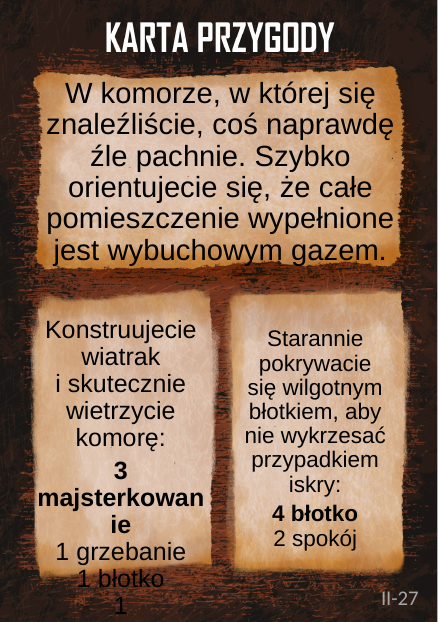

# W komorze, w której się znaleźliście, coś naprawdę źle pachnie. Szybko orientujecie się, że całe pomieszczenie wypełnione jest wybuchowym gazem.
Konstruujecie wiatrak
i skutecznie wietrzycie komorę:
3 majsterkowanie
1 grzebanie
1 błotko
1 przepowiednia
Starannie pokrywacie się wilgotnym błotkiem, aby nie wykrzesać przypadkiem iskry:
4 błotko
2 spokój
II-27